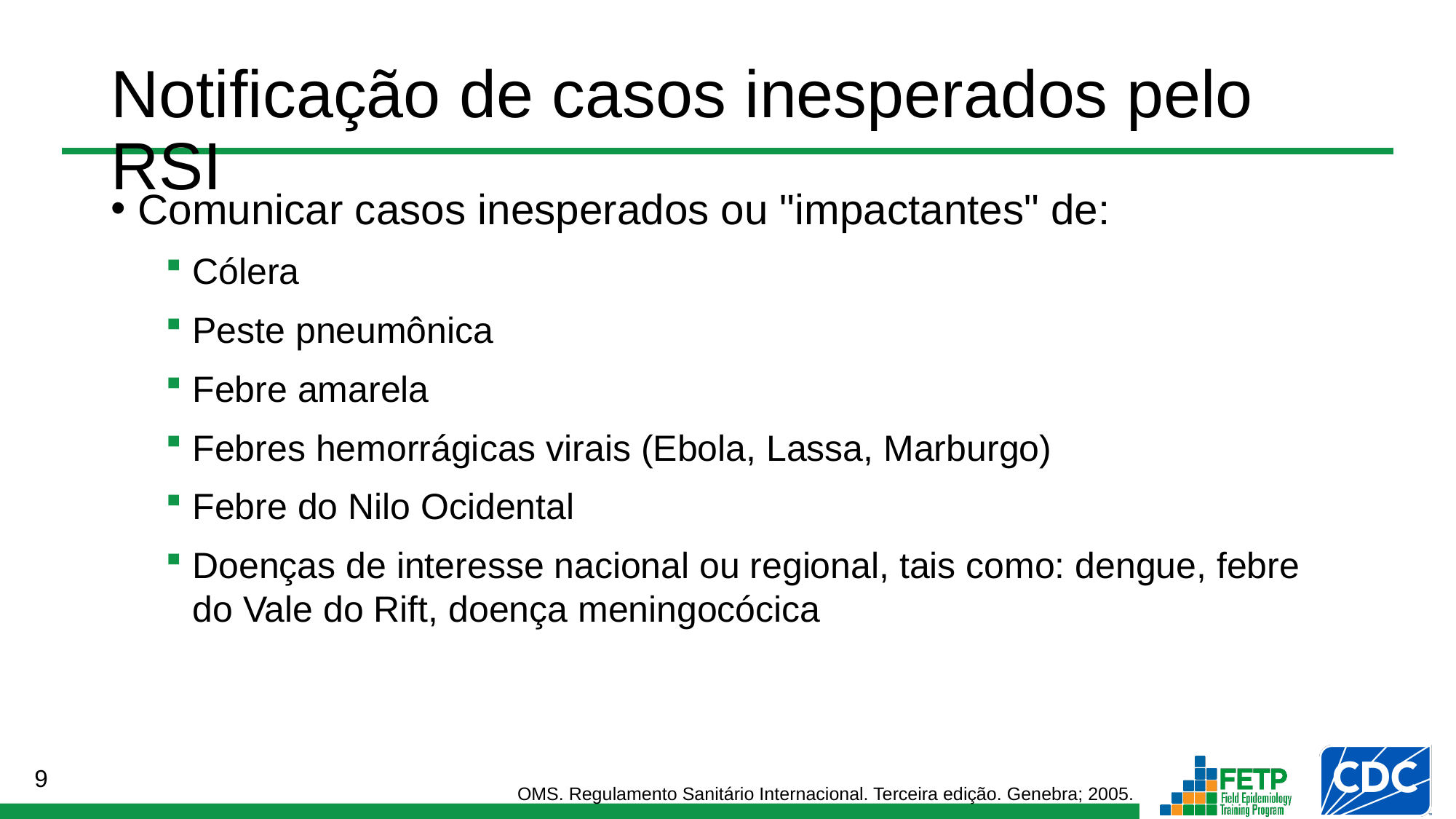

# Notificação de casos inesperados pelo RSI

Comunicar casos inesperados ou "impactantes" de:
Cólera
Peste pneumônica
Febre amarela
Febres hemorrágicas virais (Ebola, Lassa, Marburgo)
Febre do Nilo Ocidental
Doenças de interesse nacional ou regional, tais como: dengue, febre do Vale do Rift, doença meningocócica
OMS. Regulamento Sanitário Internacional. Terceira edição. Genebra; 2005.